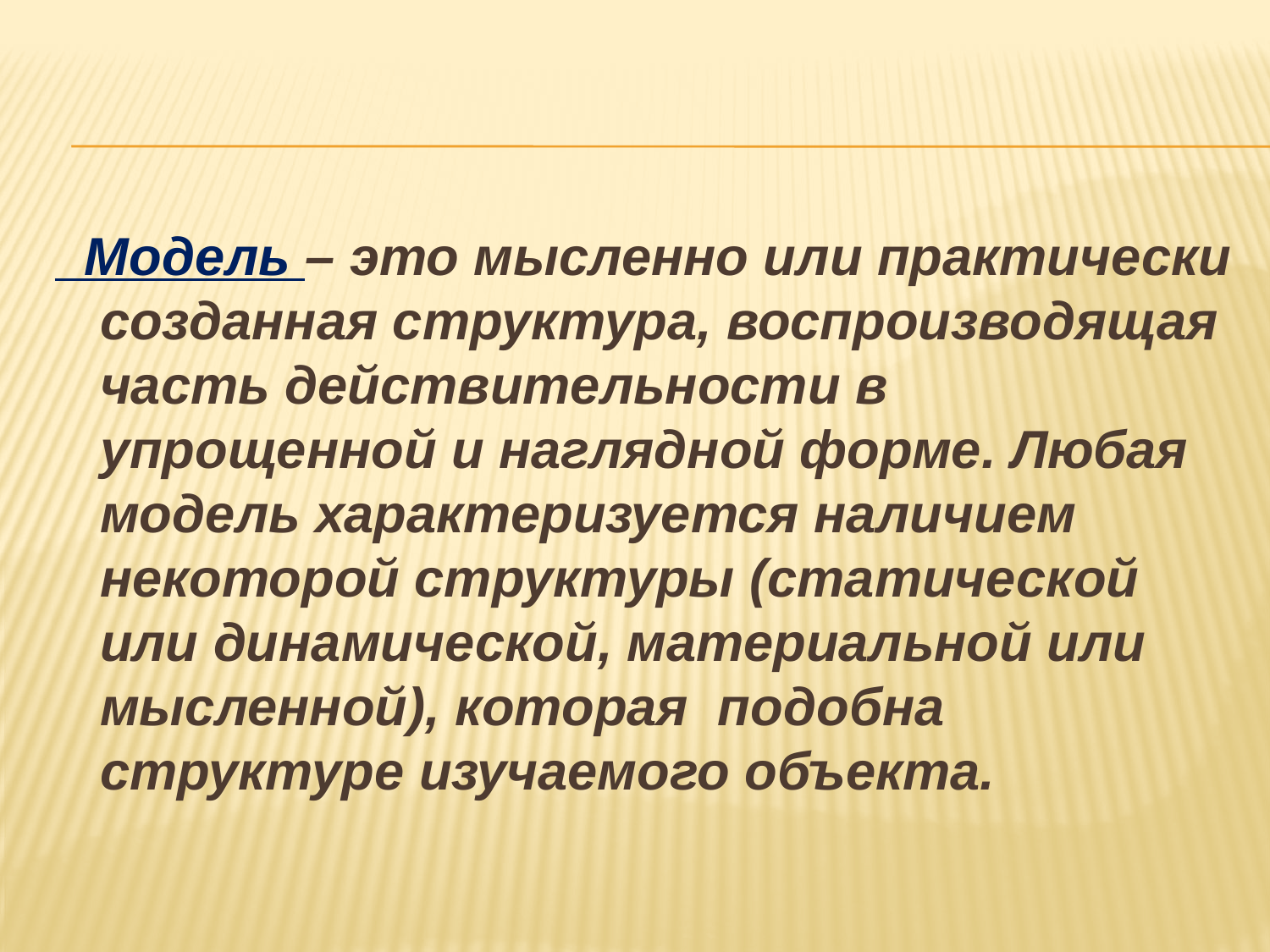

Модель – это мысленно или практически созданная структура, воспроизводящая часть действительности в упрощенной и наглядной форме. Любая модель характеризуется наличием некоторой структуры (статической или динамической, материальной или мысленной), которая  подобна структуре изучаемого объекта.